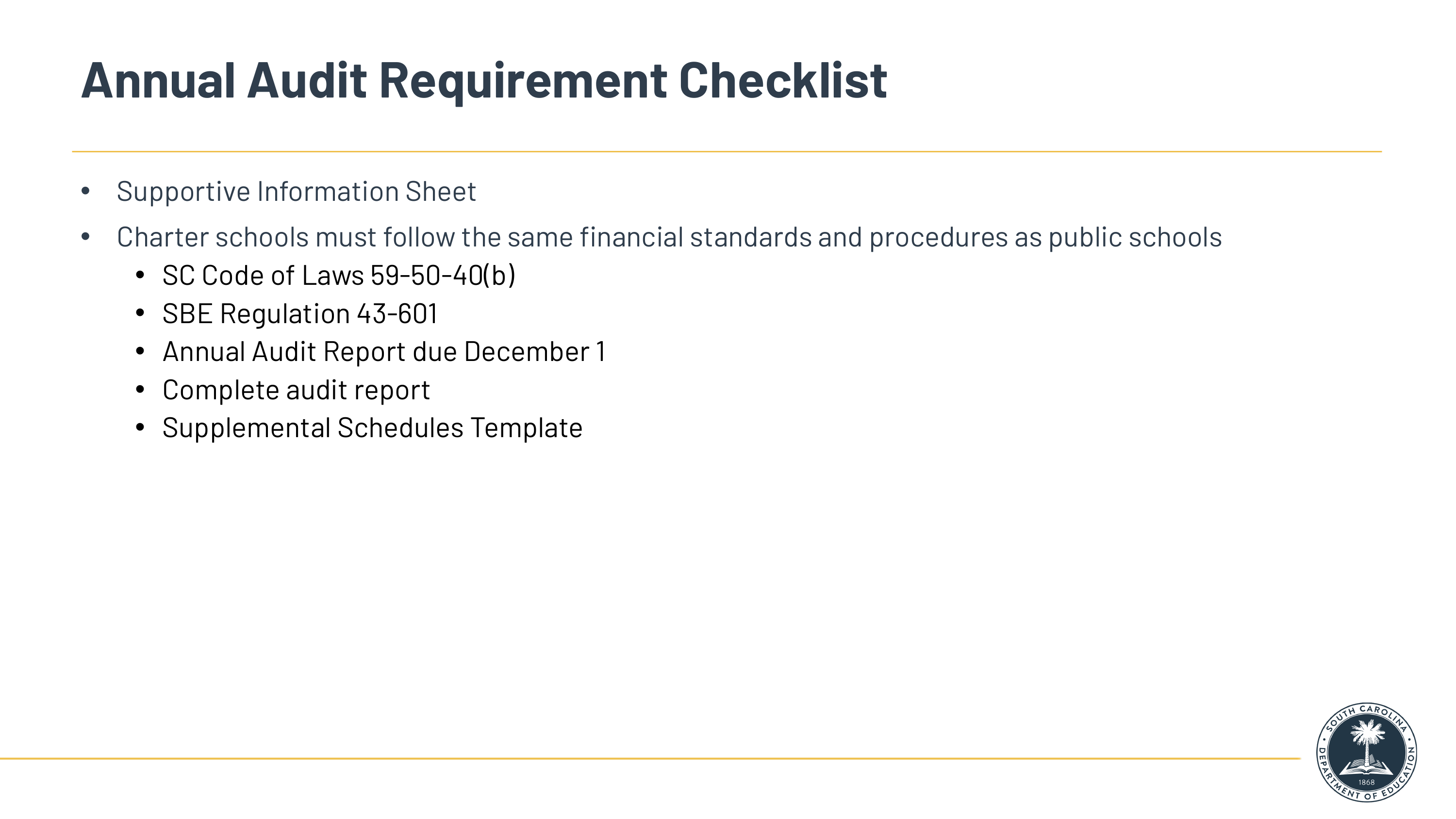

# Annual Audit Requirement Checklist
Supportive Information Sheet
Charter schools must follow the same financial standards and procedures as public schools
SC Code of Laws 59-50-40(b)
SBE Regulation 43-601
Annual Audit Report due December 1
Complete audit report
Supplemental Schedules Template